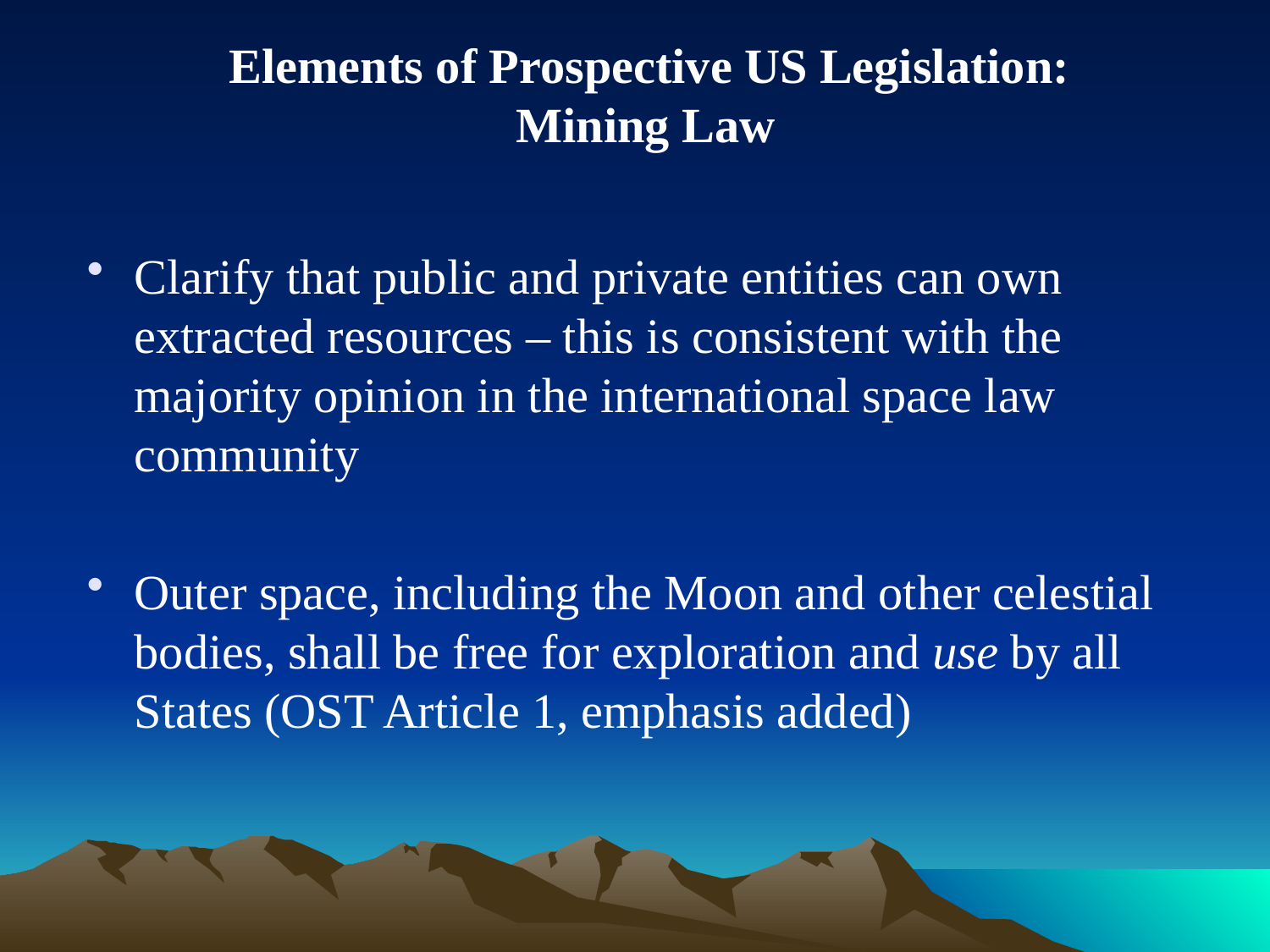

# Elements of Prospective US Legislation: Mining Law

Clarify that public and private entities can own extracted resources – this is consistent with the majority opinion in the international space law community

Outer space, including the Moon and other celestial bodies, shall be free for exploration and use by all States (OST Article 1, emphasis added)